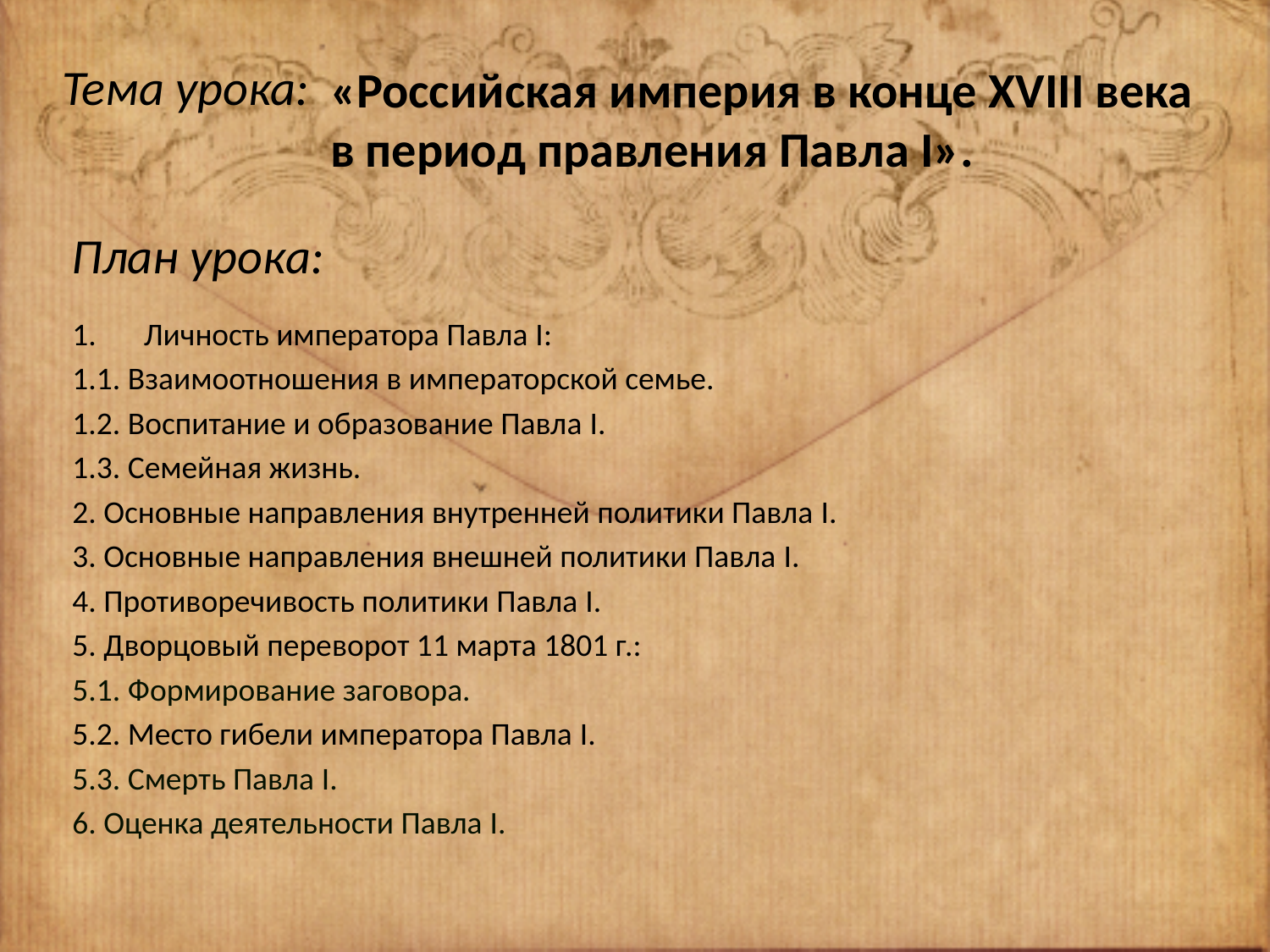

# «Российская империя в конце XVIII века в период правления Павла I».
Тема урока:
План урока:
Личность императора Павла I:
1.1. Взаимоотношения в императорской семье.
1.2. Воспитание и образование Павла I.
1.3. Семейная жизнь.
2. Основные направления внутренней политики Павла I.
3. Основные направления внешней политики Павла I.
4. Противоречивость политики Павла I.
5. Дворцовый переворот 11 марта 1801 г.:
5.1. Формирование заговора.
5.2. Место гибели императора Павла I.
5.3. Смерть Павла I.
6. Оценка деятельности Павла I.